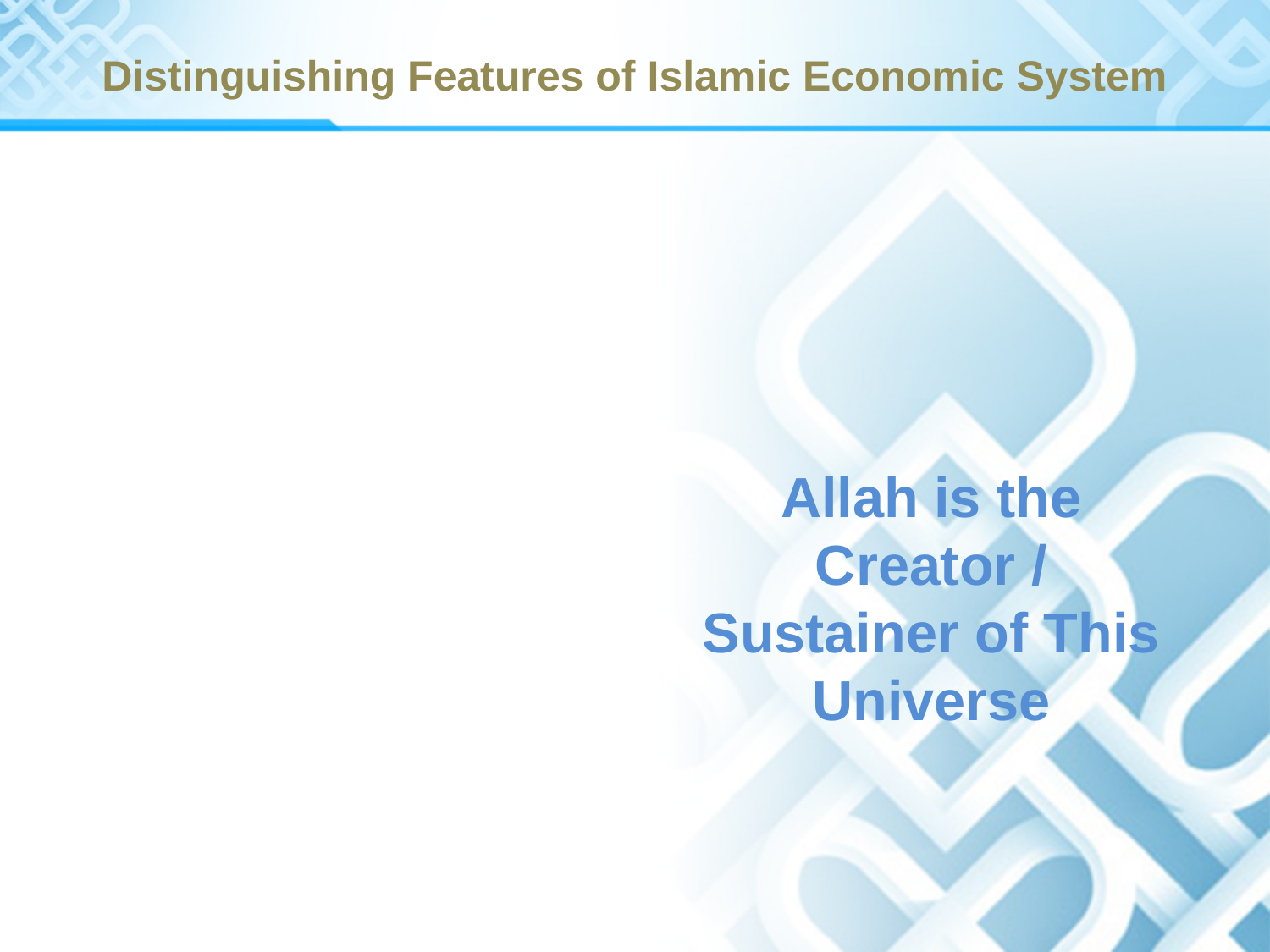

Distinguishing Features of Islamic Economic System
Allah is the Creator / Sustainer of This Universe